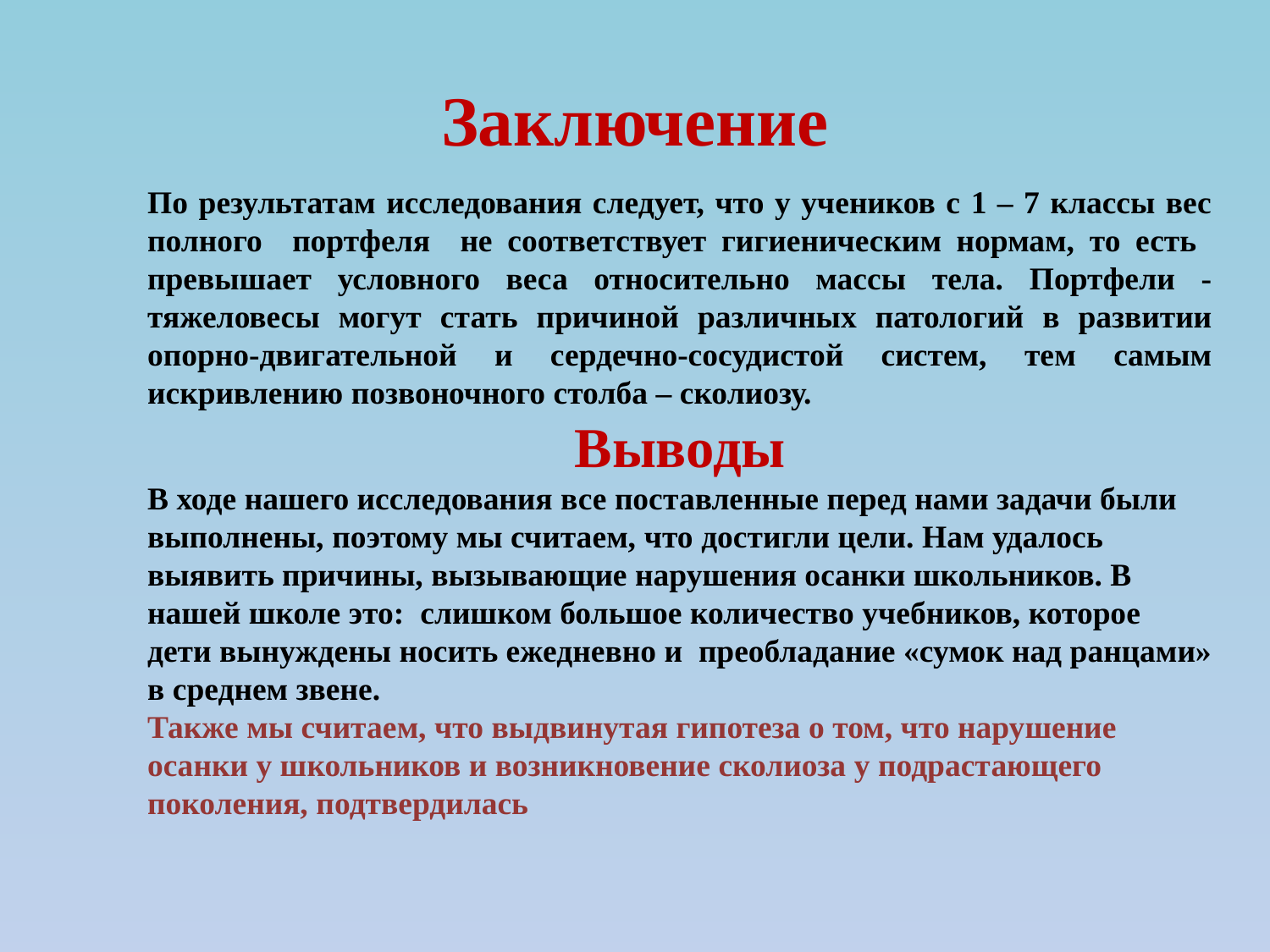

# Заключение
По результатам исследования следует, что у учеников с 1 – 7 классы вес полного  портфеля  не соответствует гигиеническим нормам, то есть  превышает условного веса относительно массы тела. Портфели - тяжеловесы могут стать причиной различных патологий в развитии опорно-двигательной и сердечно-сосудистой систем, тем самым искривлению позвоночного столба – сколиозу.
Выводы
В ходе нашего исследования все поставленные перед нами задачи были выполнены, поэтому мы считаем, что достигли цели. Нам удалось выявить причины, вызывающие нарушения осанки школьников. В нашей школе это:  слишком большое количество учебников, которое дети вынуждены носить ежедневно и  преобладание «сумок над ранцами» в среднем звене.
Также мы считаем, что выдвинутая гипотеза о том, что нарушение осанки у школьников и возникновение сколиоза у подрастающего поколения, подтвердилась